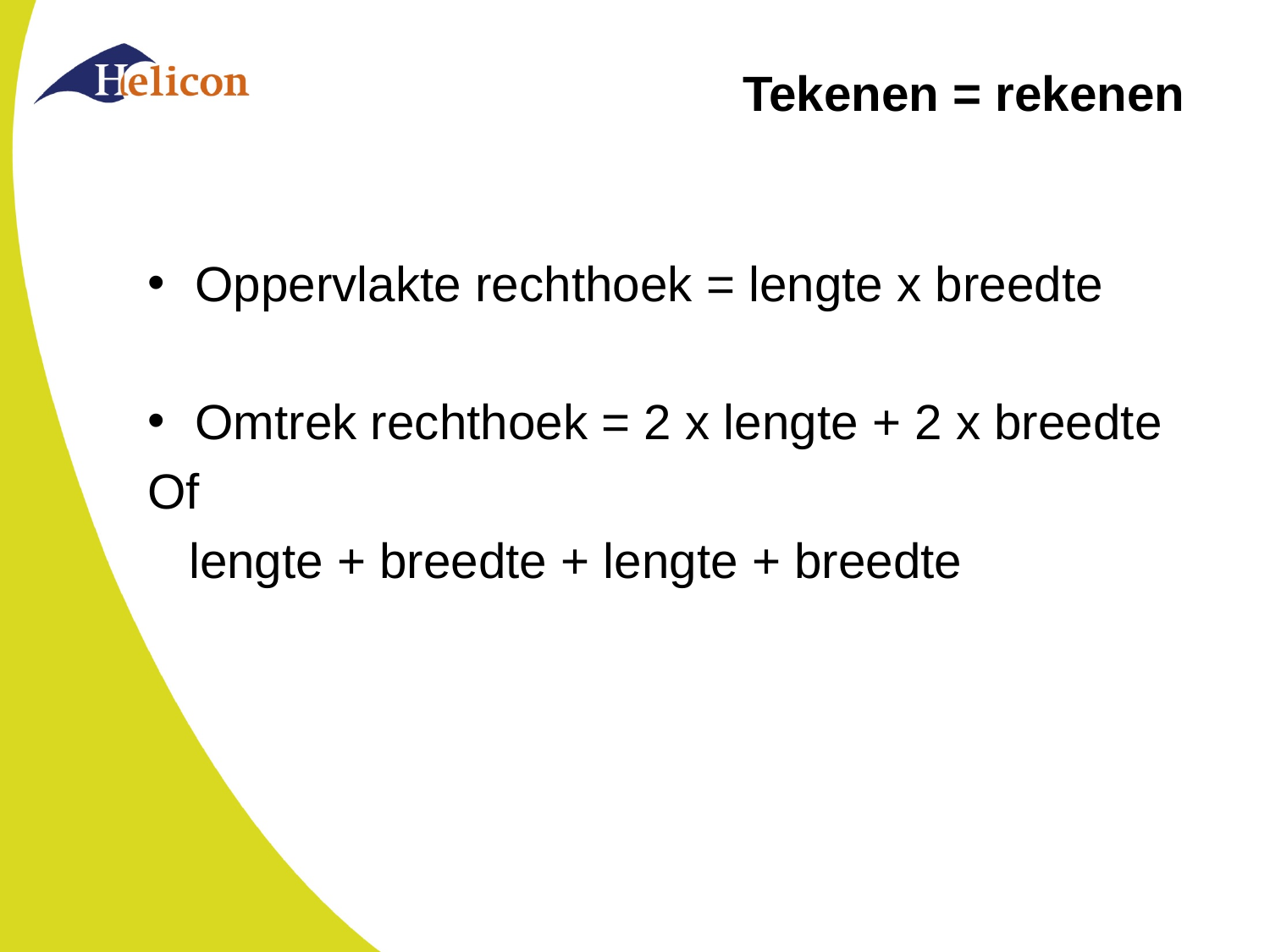

# Tekenen = rekenen
Oppervlakte rechthoek = lengte x breedte

Omtrek rechthoek = 2 x lengte + 2 x breedte
Of
   lengte + breedte + lengte + breedte